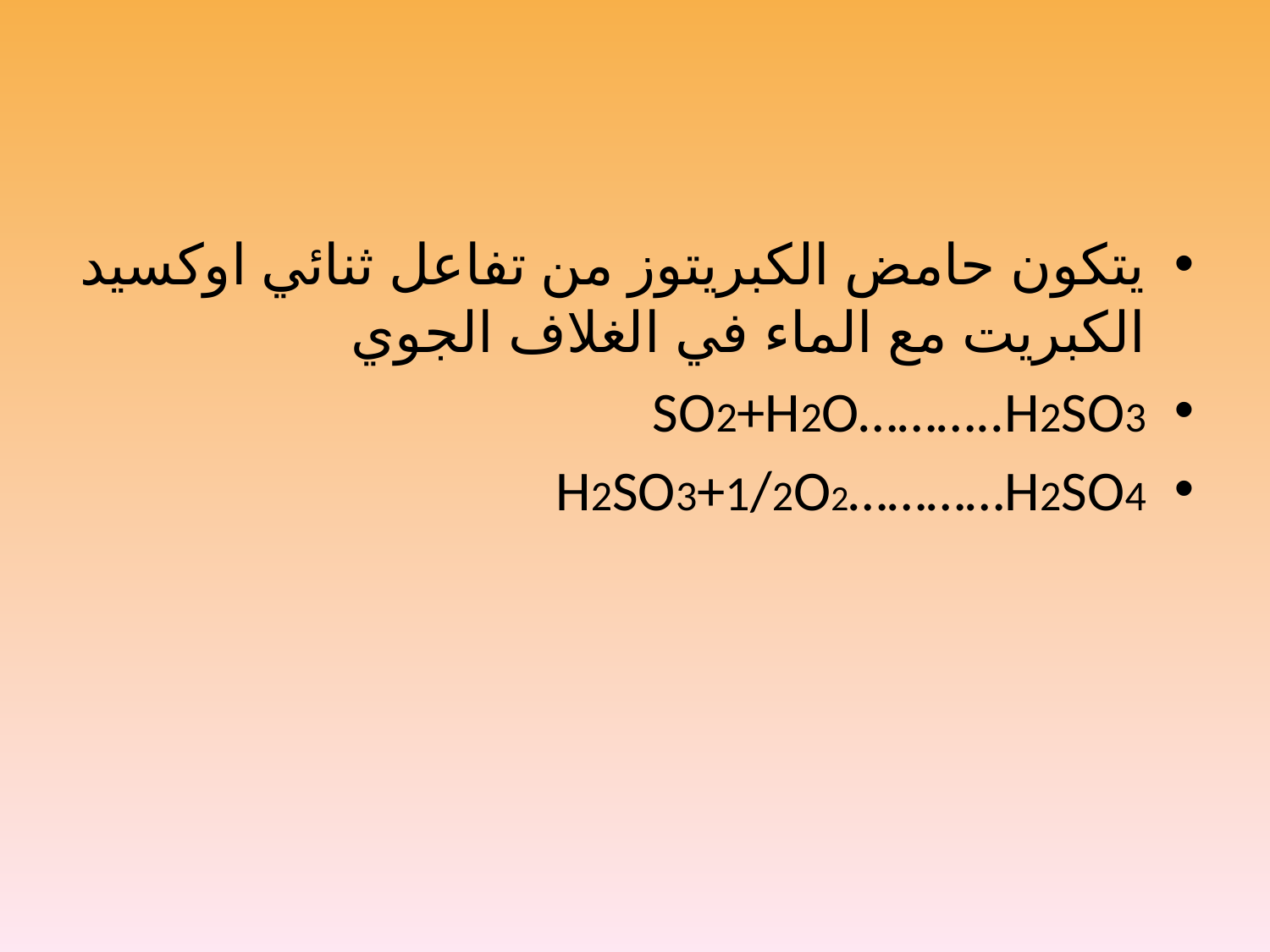

#
يتكون حامض الكبريتوز من تفاعل ثنائي اوكسيد الكبريت مع الماء في الغلاف الجوي
SO2+H2O………..H2SO3
H2SO3+1/2O2…………H2SO4